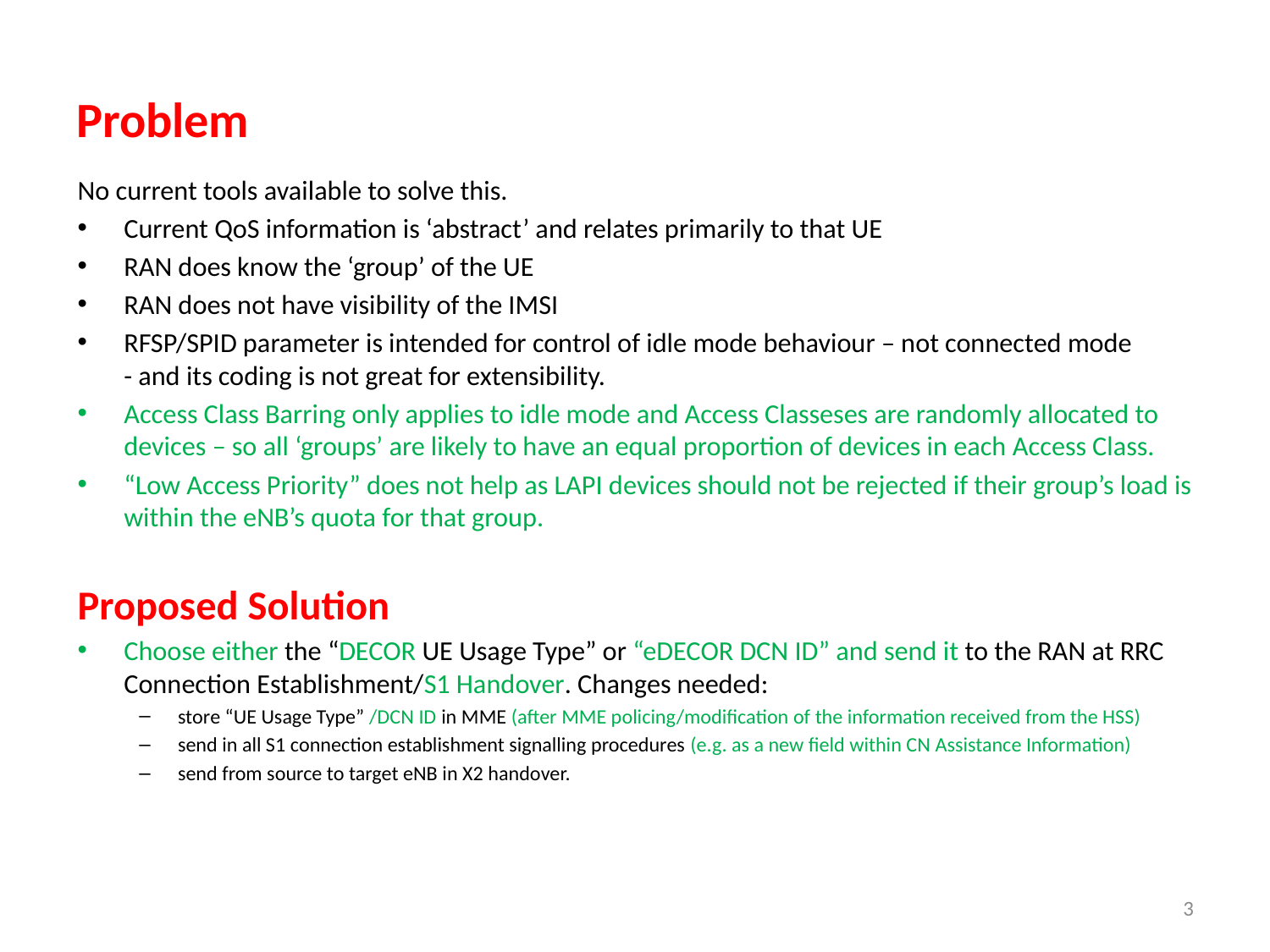

# Problem
No current tools available to solve this.
Current QoS information is ‘abstract’ and relates primarily to that UE
RAN does know the ‘group’ of the UE
RAN does not have visibility of the IMSI
RFSP/SPID parameter is intended for control of idle mode behaviour – not connected mode
- and its coding is not great for extensibility.
Access Class Barring only applies to idle mode and Access Classeses are randomly allocated to devices – so all ‘groups’ are likely to have an equal proportion of devices in each Access Class.
“Low Access Priority” does not help as LAPI devices should not be rejected if their group’s load is within the eNB’s quota for that group.

Proposed Solution
Choose either the “DECOR UE Usage Type” or “eDECOR DCN ID” and send it to the RAN at RRC Connection Establishment/S1 Handover. Changes needed:
store “UE Usage Type” /DCN ID in MME (after MME policing/modification of the information received from the HSS)
send in all S1 connection establishment signalling procedures (e.g. as a new field within CN Assistance Information)
send from source to target eNB in X2 handover.

3